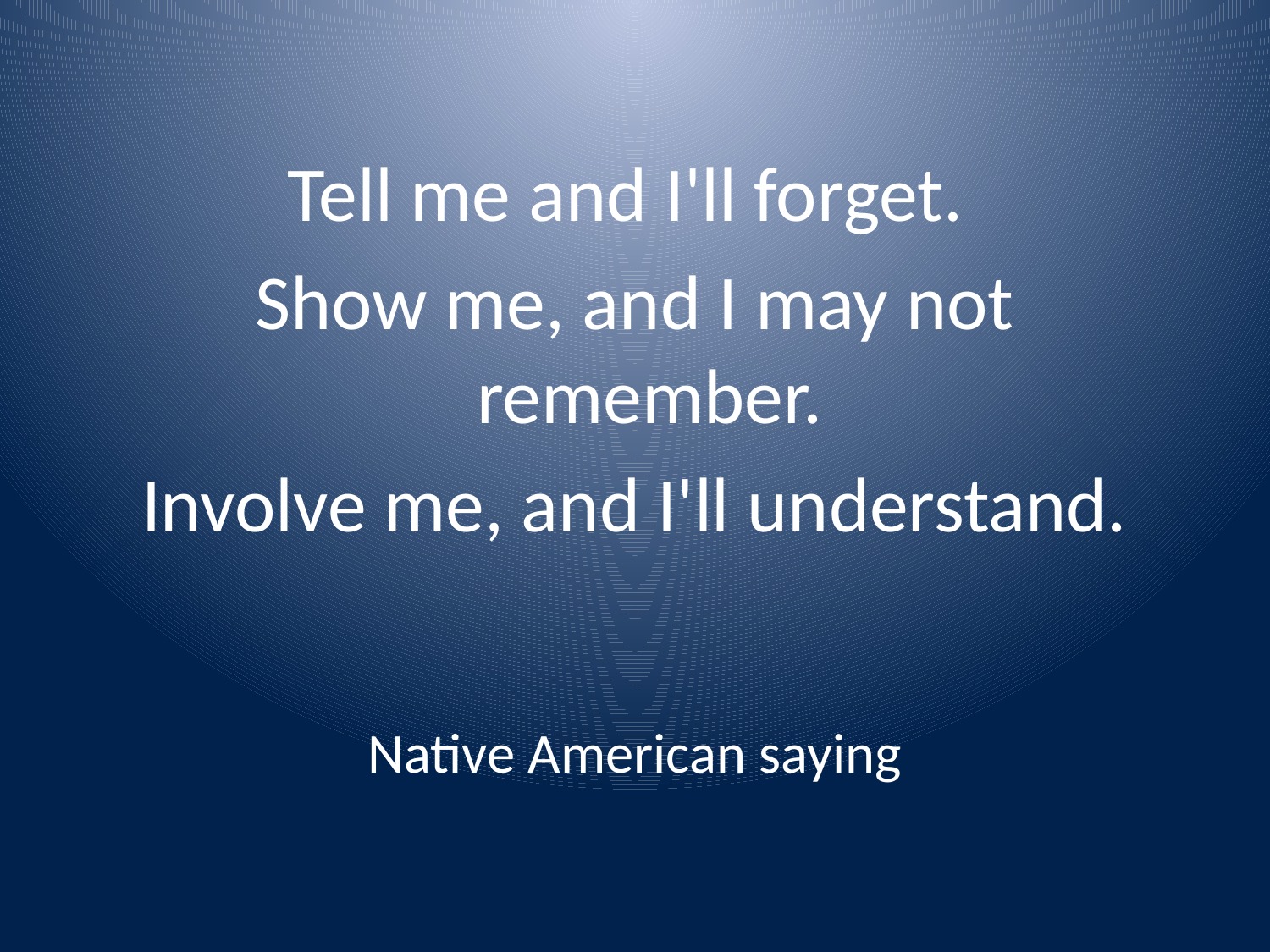

Tell me and I'll forget.
Show me, and I may not remember.
Involve me, and I'll understand.

Native American saying